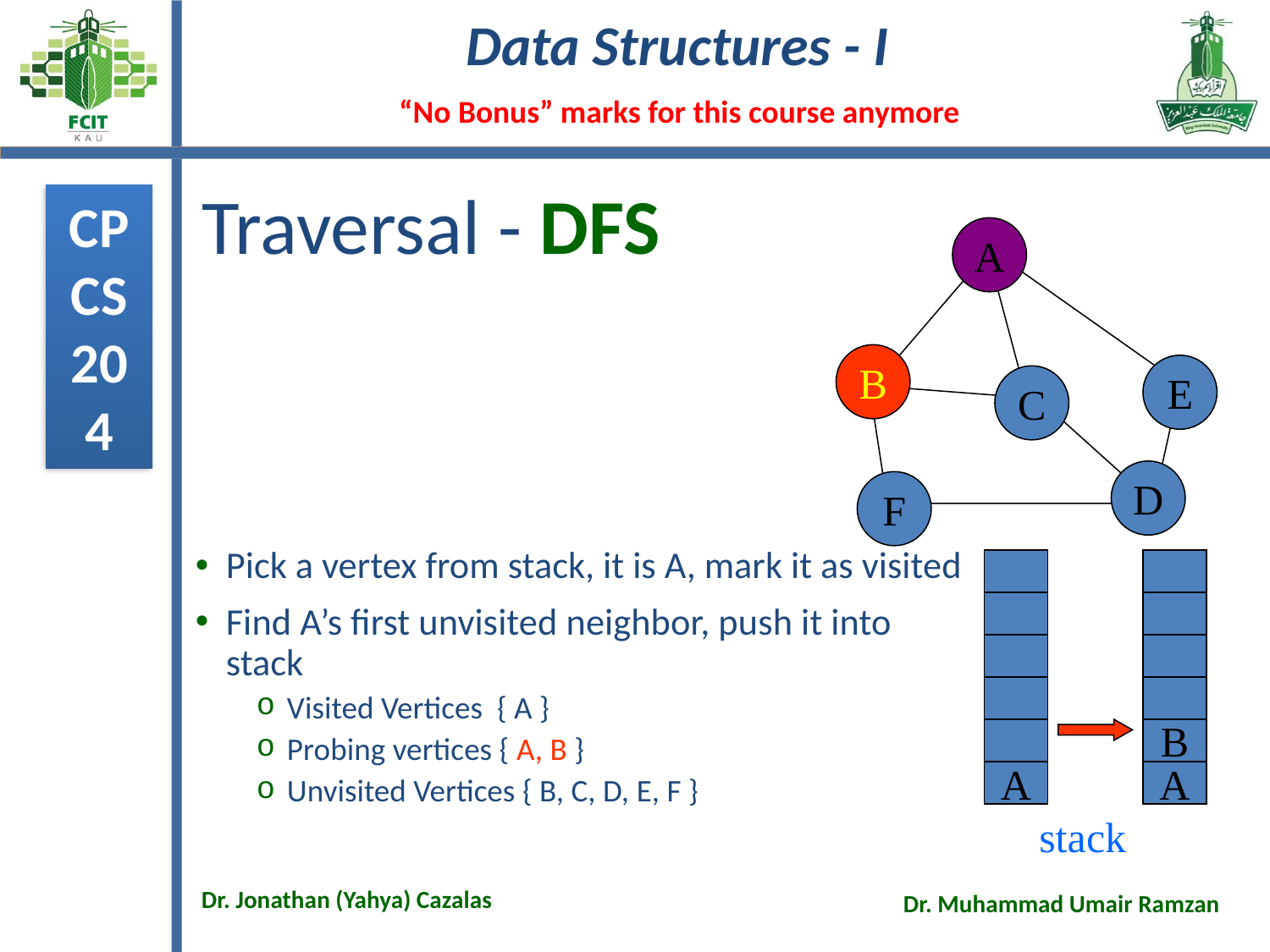

# Traversal - DFS
A

B
E
C

D
F

Pick a vertex from stack, it is A, mark it as visited
Find A’s first unvisited neighbor, push it into stack
Visited Vertices  { A }
Probing vertices { A, B }
Unvisited Vertices { B, C, D, E, F }

B
A
A
stack